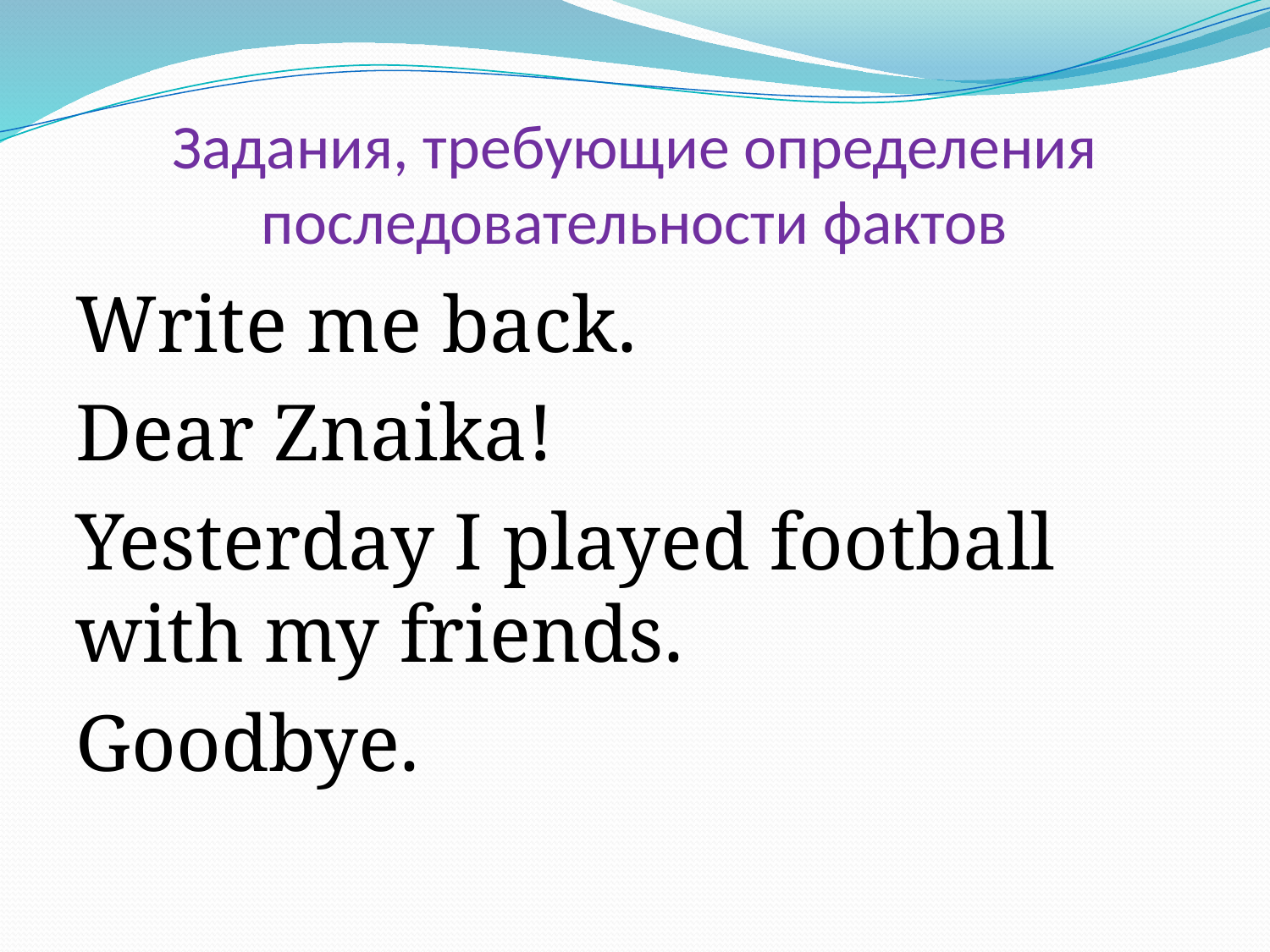

# Задания, требующие определения последовательности фактов
Write me back.
Dear Znaika!
Yesterday I played football with my friends.
Goodbye.